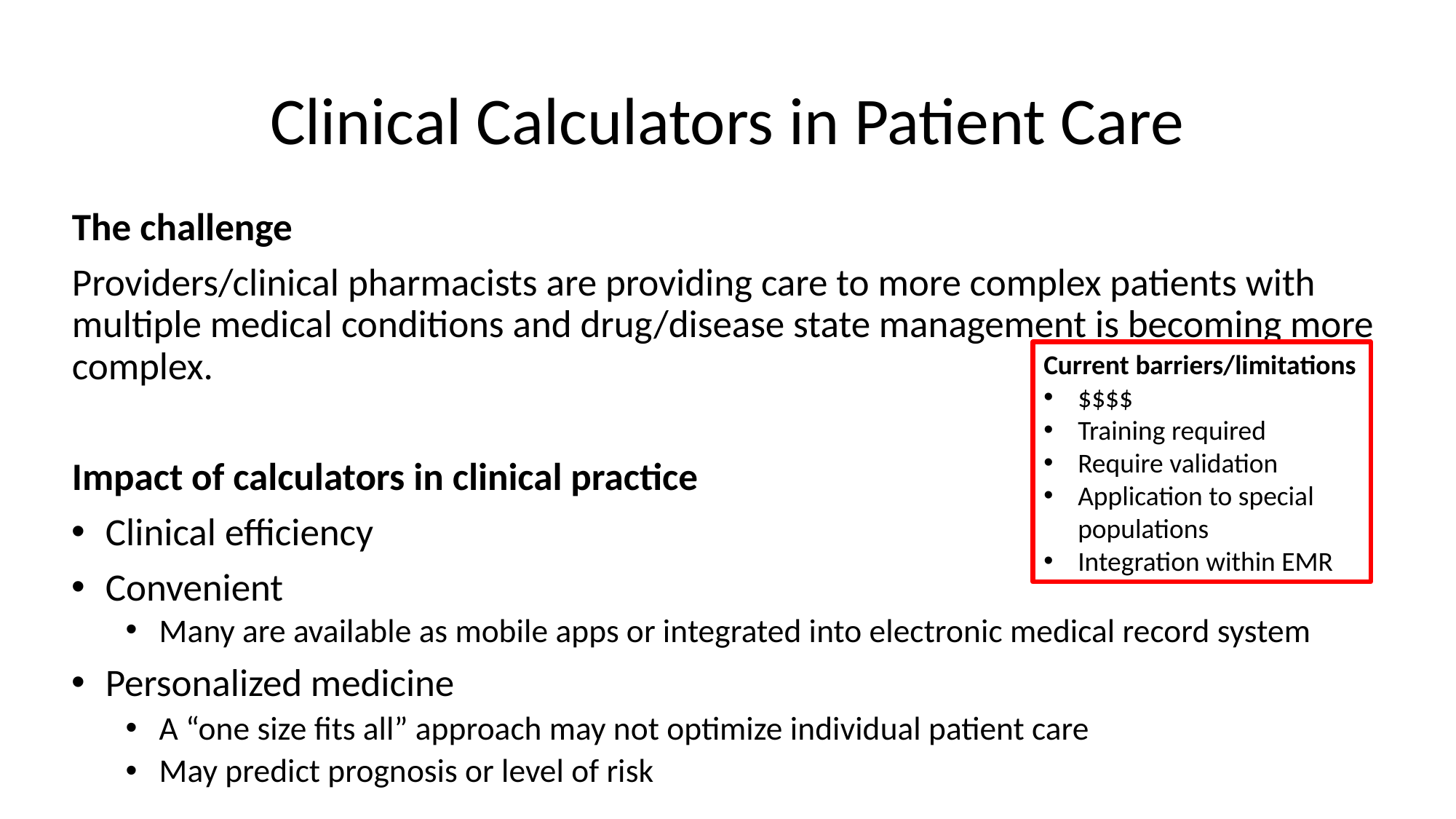

# Clinical Calculators in Patient Care
The challenge
Providers/clinical pharmacists are providing care to more complex patients with multiple medical conditions and drug/disease state management is becoming more complex.

Impact of calculators in clinical practice
Clinical efficiency
Convenient
Many are available as mobile apps or integrated into electronic medical record system
Personalized medicine
A “one size fits all” approach may not optimize individual patient care
May predict prognosis or level of risk
Current barriers/limitations
$$$$
Training required
Require validation
Application to special populations
Integration within EMR